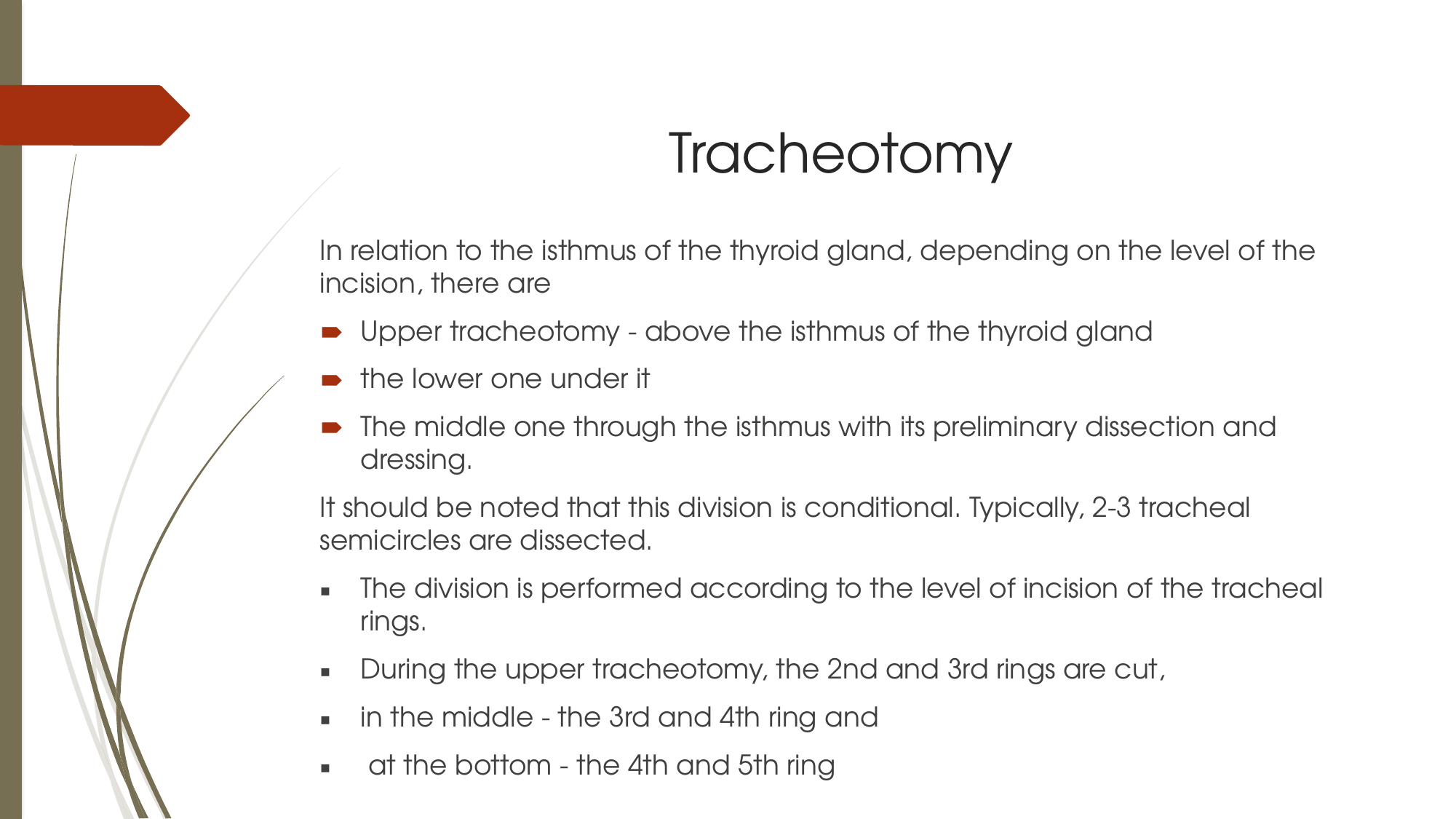

Tracheotomy
In relation to the isthmus of the thyroid gland, depending on the level of the incision, there are
Upper tracheotomy - above the isthmus of the thyroid gland
the lower one under it
The middle one through the isthmus with its preliminary dissection and dressing.
It should be noted that this division is conditional. Typically, 2-3 tracheal semicircles are dissected.
The division is performed according to the level of incision of the tracheal rings.
During the upper tracheotomy, the 2nd and 3rd rings are cut,
in the middle - the 3rd and 4th ring and
 at the bottom - the 4th and 5th ring